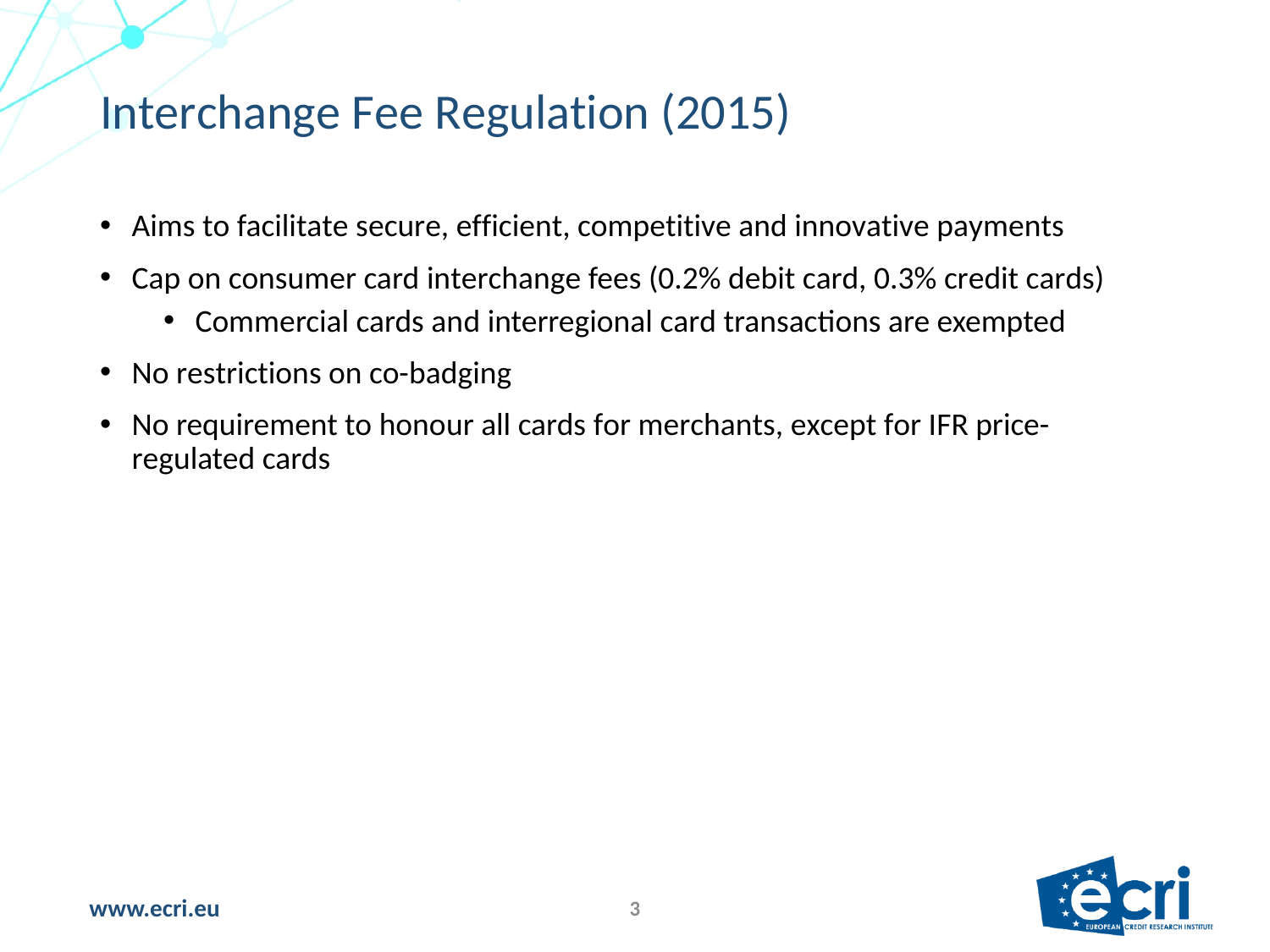

# Interchange Fee Regulation (2015)
Aims to facilitate secure, efficient, competitive and innovative payments
Cap on consumer card interchange fees (0.2% debit card, 0.3% credit cards)
Commercial cards and interregional card transactions are exempted
No restrictions on co-badging
No requirement to honour all cards for merchants, except for IFR price-regulated cards
3